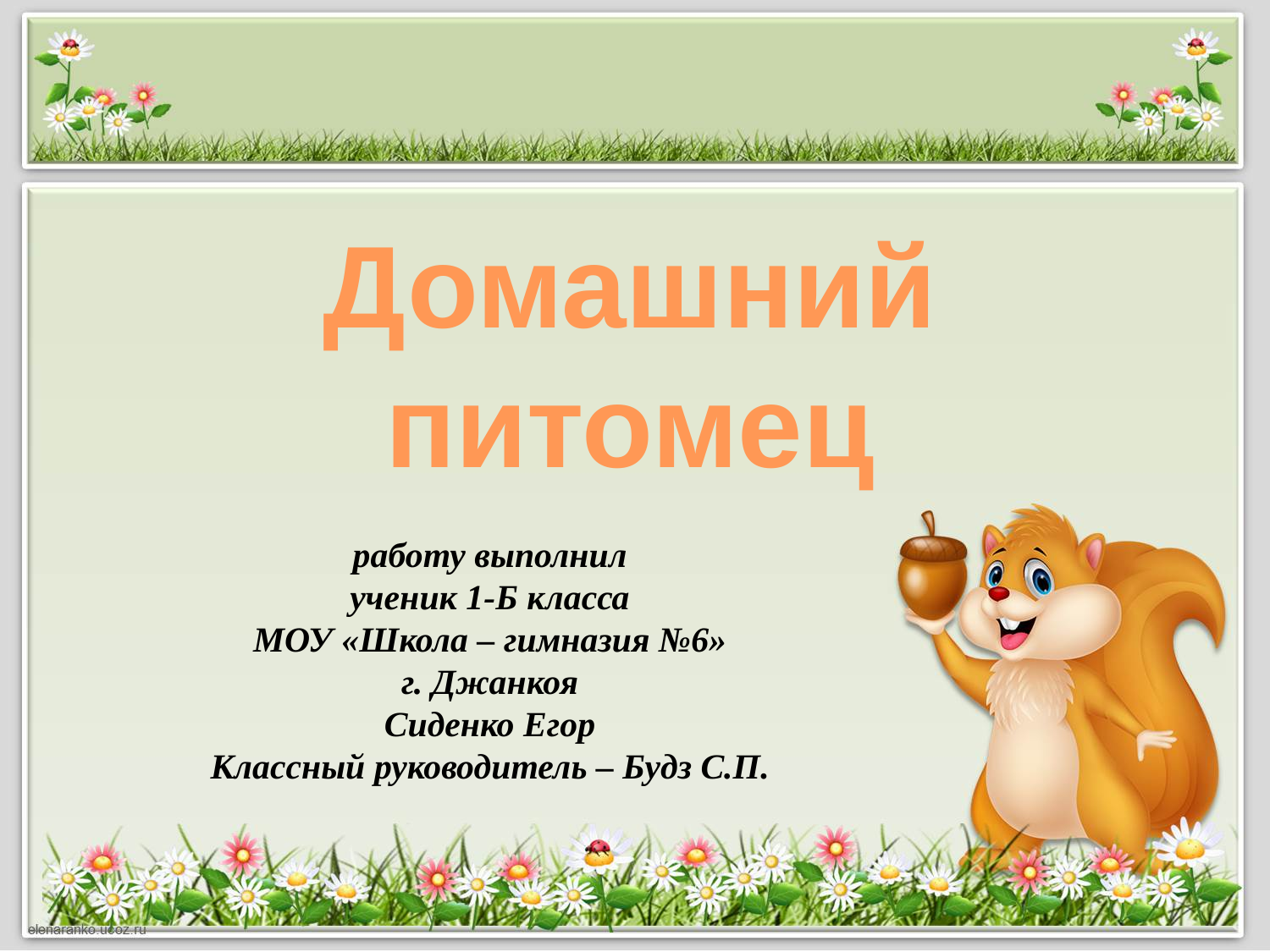

Домашний питомец
работу выполнил
ученик 1-Б класса
МОУ «Школа – гимназия №6»
г. Джанкоя
Сиденко Егор
Классный руководитель – Будз С.П.